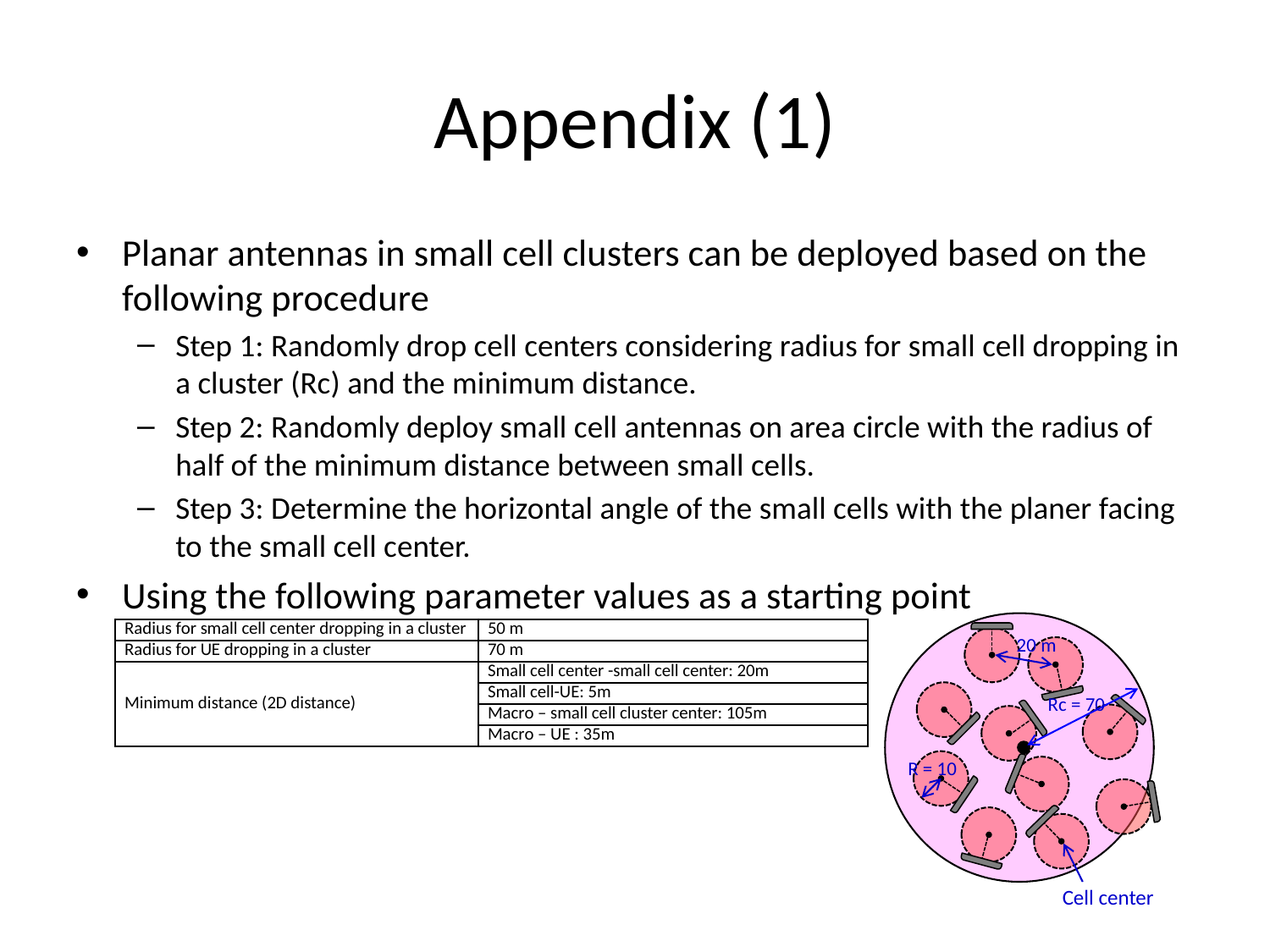

# Appendix (1)
Planar antennas in small cell clusters can be deployed based on the following procedure
Step 1: Randomly drop cell centers considering radius for small cell dropping in a cluster (Rc) and the minimum distance.
Step 2: Randomly deploy small cell antennas on area circle with the radius of half of the minimum distance between small cells.
Step 3: Determine the horizontal angle of the small cells with the planer facing to the small cell center.
Using the following parameter values as a starting point

| Radius for small cell center dropping in a cluster | 50 m |
| --- | --- |
| Radius for UE dropping in a cluster | 70 m |
| Minimum distance (2D distance) | Small cell center -small cell center: 20m |
|  | Small cell-UE: 5m |
|  | Macro – small cell cluster center: 105m |
|  | Macro – UE : 35m |

20 m

Rc = 70

R = 10

Cell center